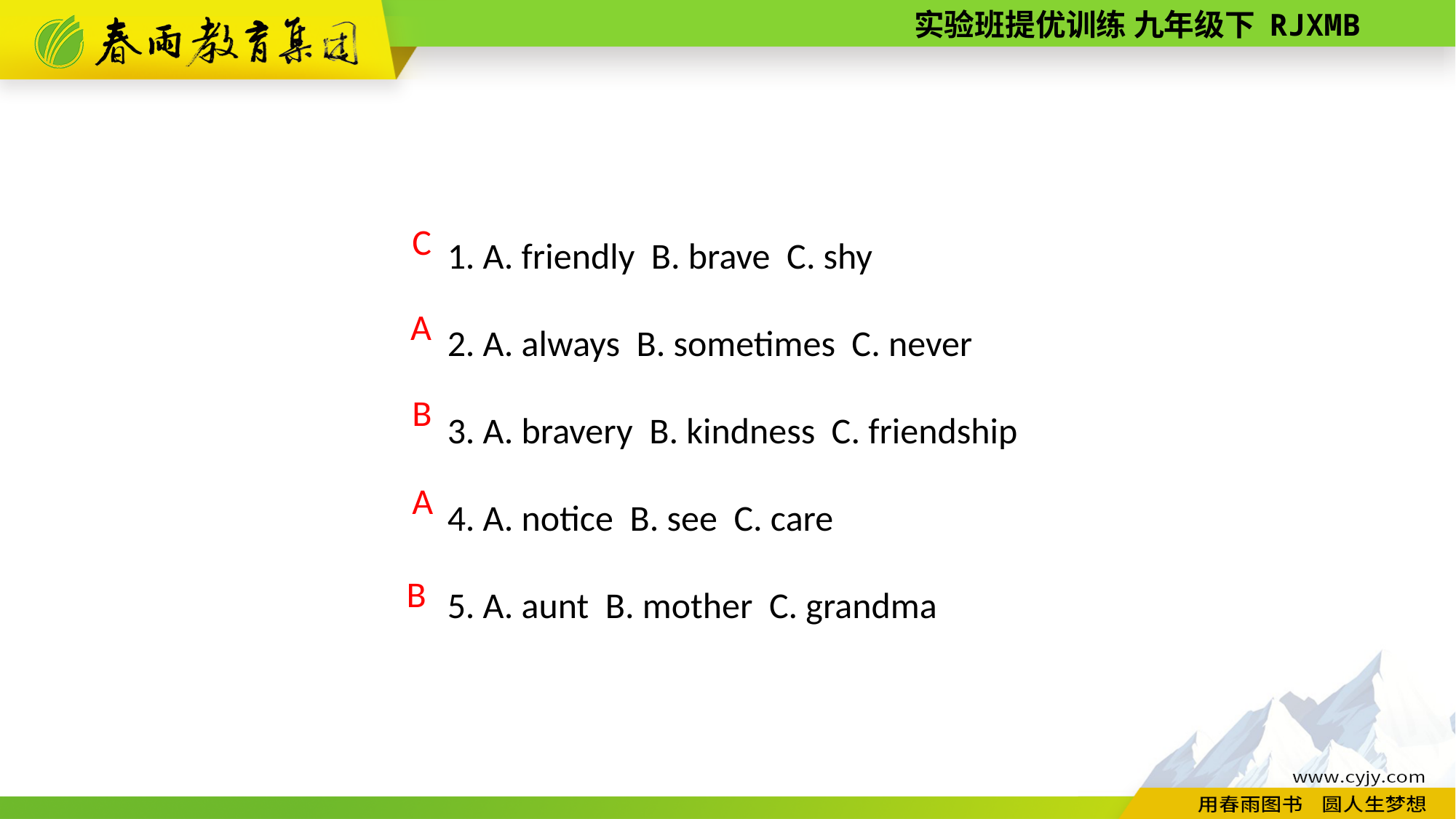

1. A. friendly  B. brave  C. shy
2. A. always  B. sometimes  C. never
3. A. bravery  B. kindness  C. friendship
4. A. notice  B. see  C. care
5. A. aunt  B. mother  C. grandma
C
A
B
A
B